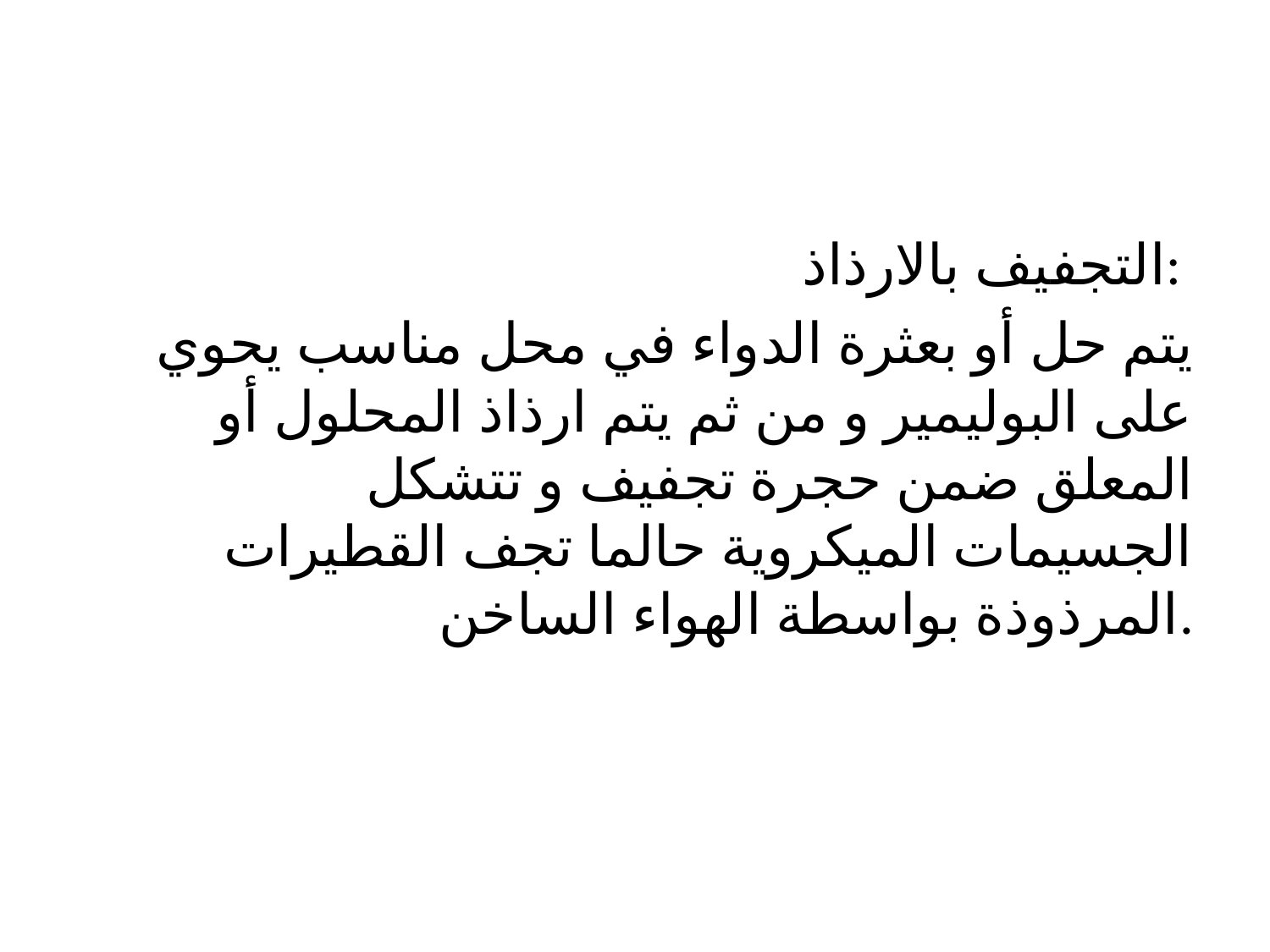

التجفيف بالارذاذ:
يتم حل أو بعثرة الدواء في محل مناسب يحوي على البوليمير و من ثم يتم ارذاذ المحلول أو المعلق ضمن حجرة تجفيف و تتشكل الجسيمات الميكروية حالما تجف القطيرات المرذوذة بواسطة الهواء الساخن.